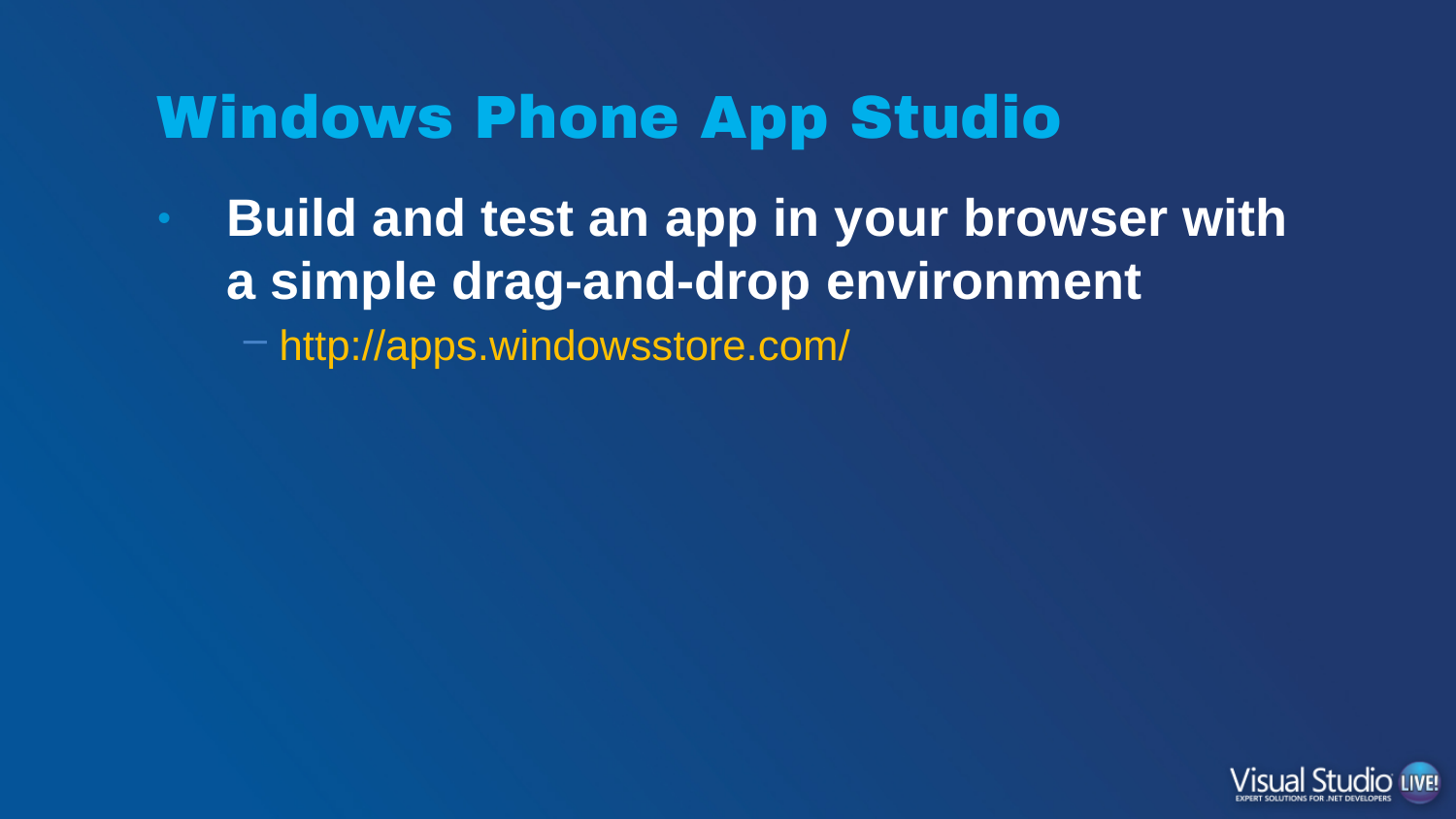

# Windows Phone App Studio
Build and test an app in your browser with a simple drag-and-drop environment
http://apps.windowsstore.com/